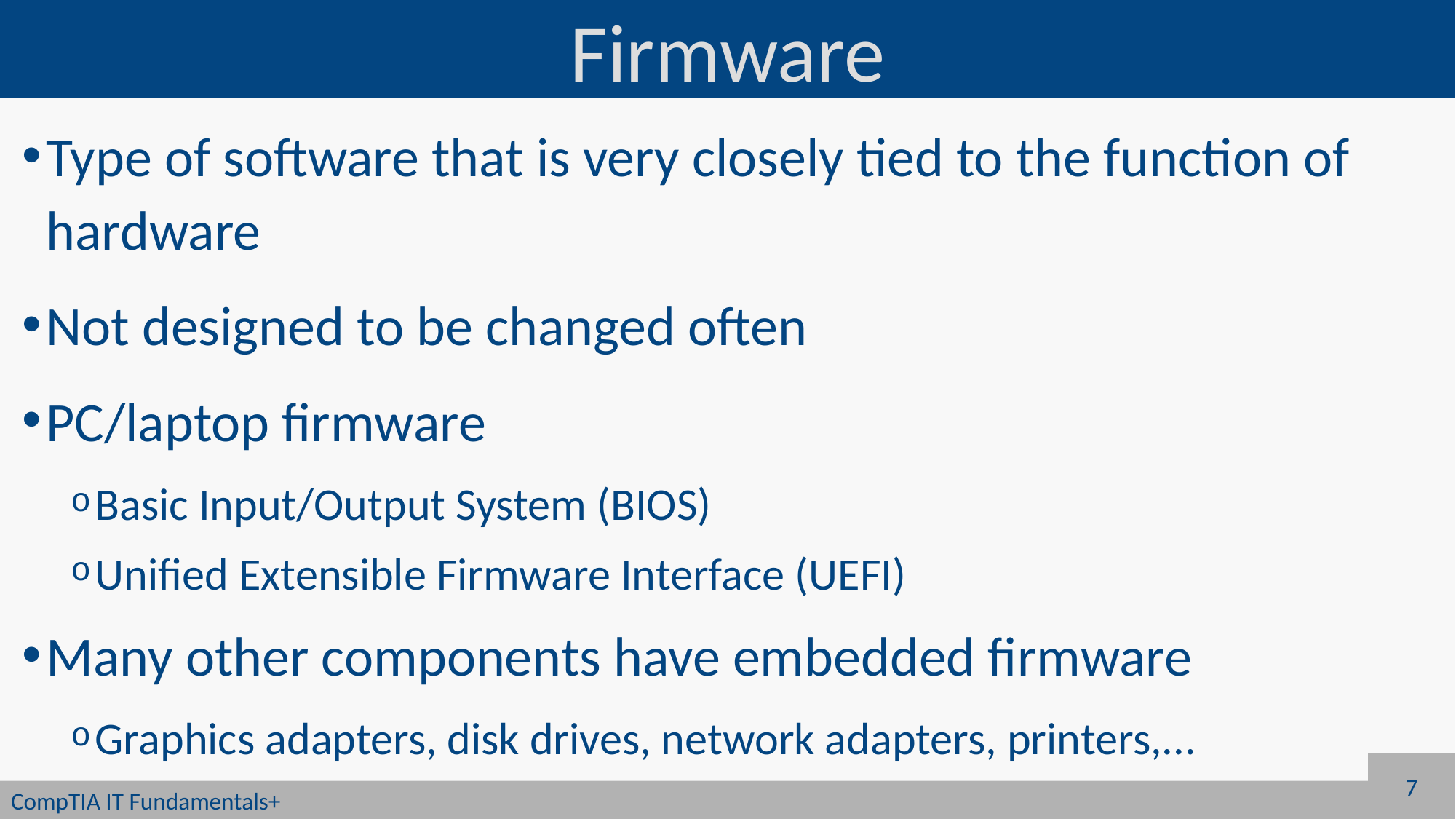

# Firmware
Type of software that is very closely tied to the function of hardware
Not designed to be changed often
PC/laptop firmware
Basic Input/Output System (BIOS)
Unified Extensible Firmware Interface (UEFI)
Many other components have embedded firmware
Graphics adapters, disk drives, network adapters, printers,...
7
CompTIA IT Fundamentals+